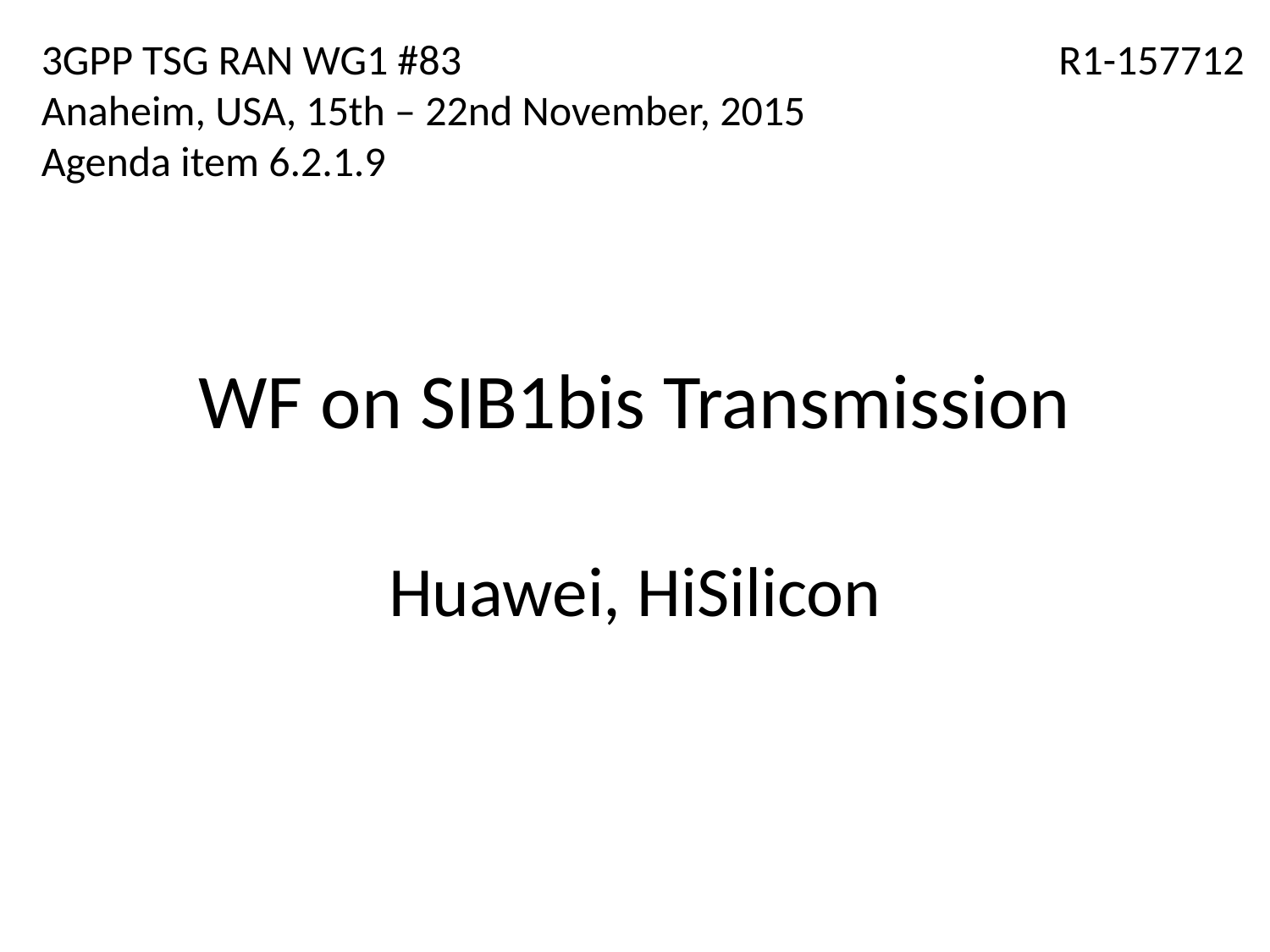

3GPP TSG RAN WG1 #83
Anaheim, USA, 15th – 22nd November, 2015
Agenda item 6.2.1.9
R1-157712
# WF on SIB1bis Transmission
Huawei, HiSilicon